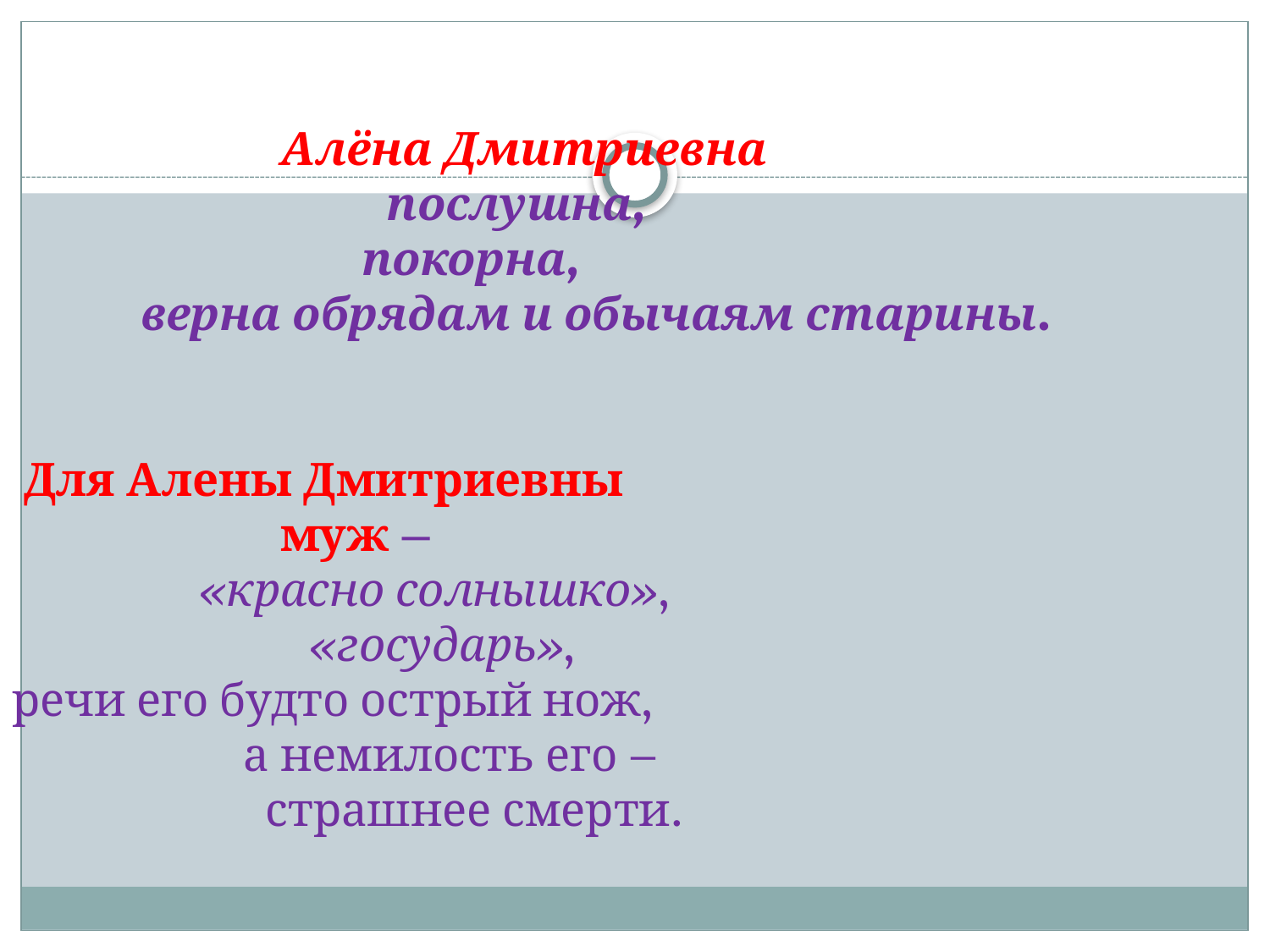

# Алёна Дмитриевна послушна, покорна, верна обрядам и обычаям старины. Для Алены Дмитриевны муж –  «красно солнышко»,                            «государь», речи его будто острый нож, а немилость его –  страшнее смерти.